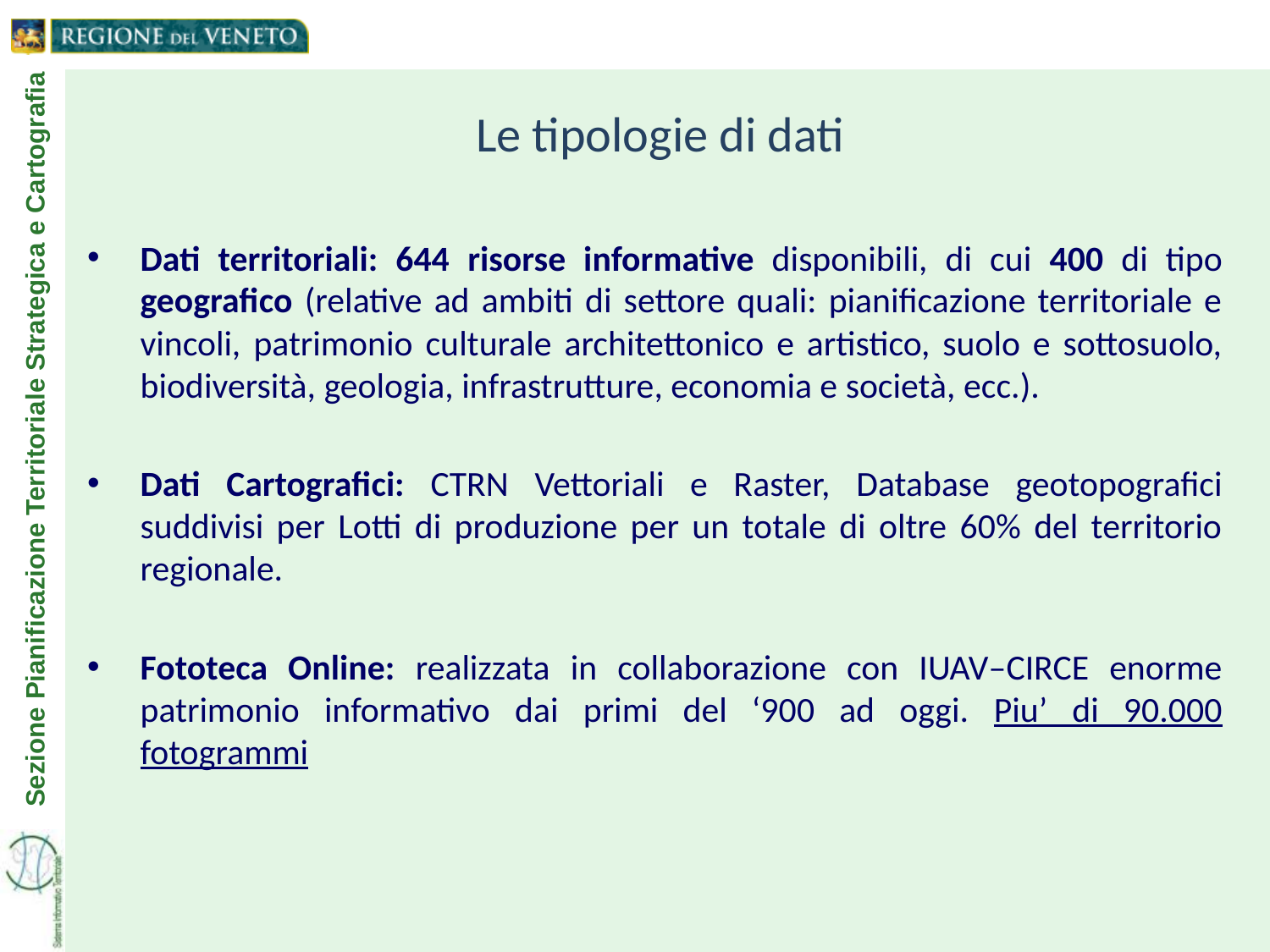

Le tipologie di dati

Dati territoriali: 644 risorse informative disponibili, di cui 400 di tipo geografico (relative ad ambiti di settore quali: pianificazione territoriale e vincoli, patrimonio culturale architettonico e artistico, suolo e sottosuolo, biodiversità, geologia, infrastrutture, economia e società, ecc.).

Dati Cartografici: CTRN Vettoriali e Raster, Database geotopografici suddivisi per Lotti di produzione per un totale di oltre 60% del territorio regionale.

Fototeca Online: realizzata in collaborazione con IUAV–CIRCE enorme patrimonio informativo dai primi del ‘900 ad oggi. Piu’ di 90.000 fotogrammi